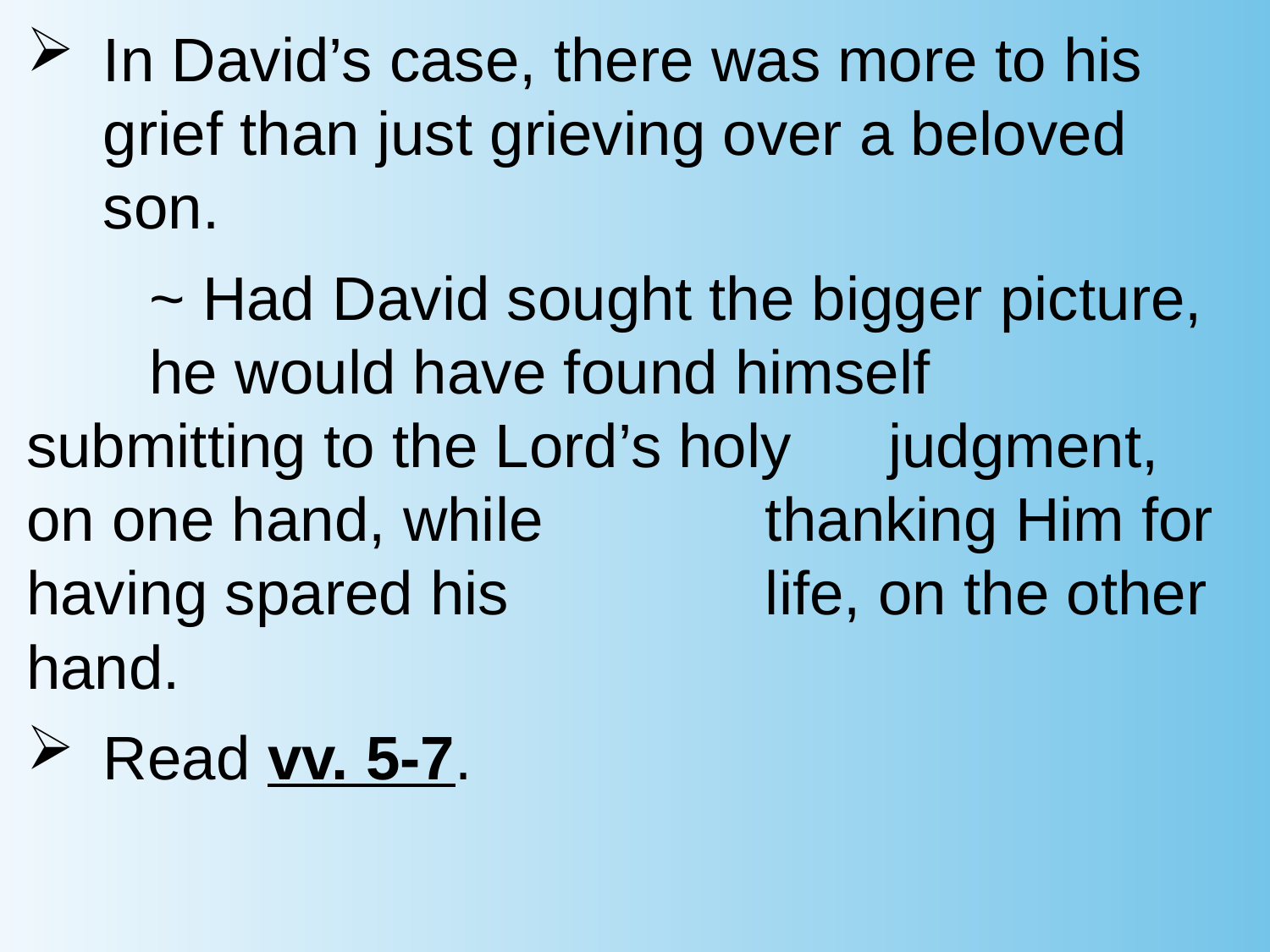

In David’s case, there was more to his grief than just grieving over a beloved son.
		~ Had David sought the bigger picture, 					he would have found himself 							submitting to the Lord’s holy 							judgment, on one hand, while 							thanking Him for having spared his 						life, on the other hand.
Read vv. 5-7.